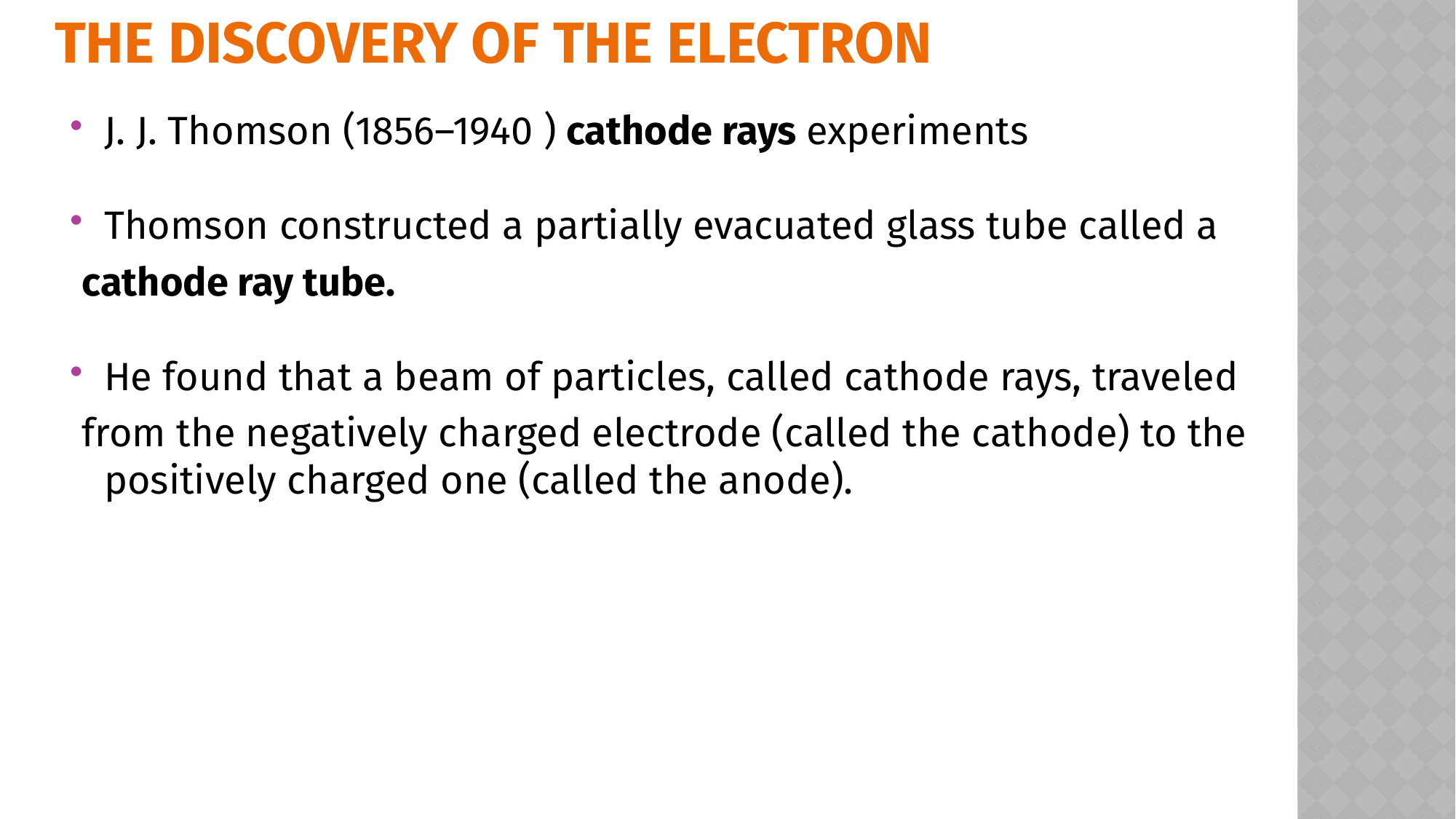

# The Discovery of the Electron
J. J. Thomson (1856–1940 ) cathode rays experiments

Thomson constructed a partially evacuated glass tube called a
 cathode ray tube.

He found that a beam of particles, called cathode rays, traveled
 from the negatively charged electrode (called the cathode) to the positively charged one (called the anode).